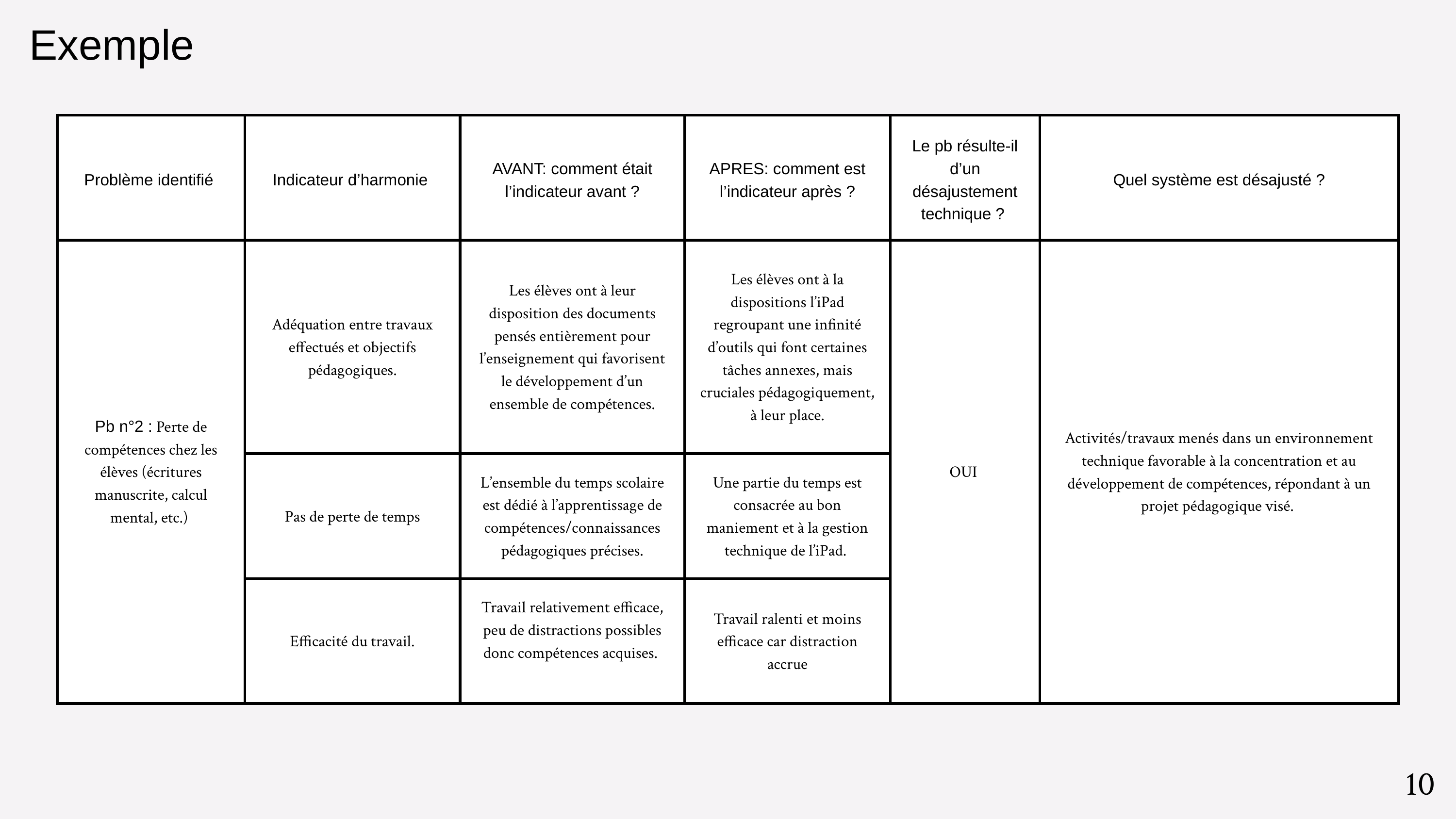

Exemple
| Problème identifié | Indicateur d’harmonie | AVANT: comment était l’indicateur avant ? | APRES: comment est l’indicateur après ? | Le pb résulte-il d’un désajustement technique ? | Quel système est désajusté ? |
| --- | --- | --- | --- | --- | --- |
| Pb n°2 : Perte de compétences chez les élèves (écritures manuscrite, calcul mental, etc.) | Adéquation entre travaux effectués et objectifs pédagogiques. | Les élèves ont à leur disposition des documents pensés entièrement pour l’enseignement qui favorisent le développement d’un ensemble de compétences. | Les élèves ont à la dispositions l’iPad regroupant une infinité d’outils qui font certaines tâches annexes, mais cruciales pédagogiquement, à leur place. | OUI | Activités/travaux menés dans un environnement technique favorable à la concentration et au développement de compétences, répondant à un projet pédagogique visé. |
| Pb n°2 : Perte de compétences chez les élèves (écritures manuscrite, calcul mental, etc.) | Pas de perte de temps | L’ensemble du temps scolaire est dédié à l’apprentissage de compétences/connaissances pédagogiques précises. | Une partie du temps est consacrée au bon maniement et à la gestion technique de l’iPad. | OUI | Activités/travaux menés dans un environnement technique favorable à la concentration et au développement de compétences, répondant à un projet pédagogique visé. |
| Pb n°2 : Perte de compétences chez les élèves (écritures manuscrite, calcul mental, etc.) | Efficacité du travail. | Travail relativement efficace, peu de distractions possibles donc compétences acquises. | Travail ralenti et moins efficace car distraction accrue | OUI | Activités/travaux menés dans un environnement technique favorable à la concentration et au développement de compétences, répondant à un projet pédagogique visé. |
| Pb n°2 : Perte de compétences chez les élèves (écritures manuscrite, calcul mental, etc.) | Efficacité du travail. | Travail relativement efficace, peu de distractions possibles donc compétences acquises. | Travail ralenti et moins efficace car distraction accrue | OUI | Activités/travaux menés dans un environnement technique favorable à la concentration et au développement de compétences, répondant à un projet pédagogique visé. |
10